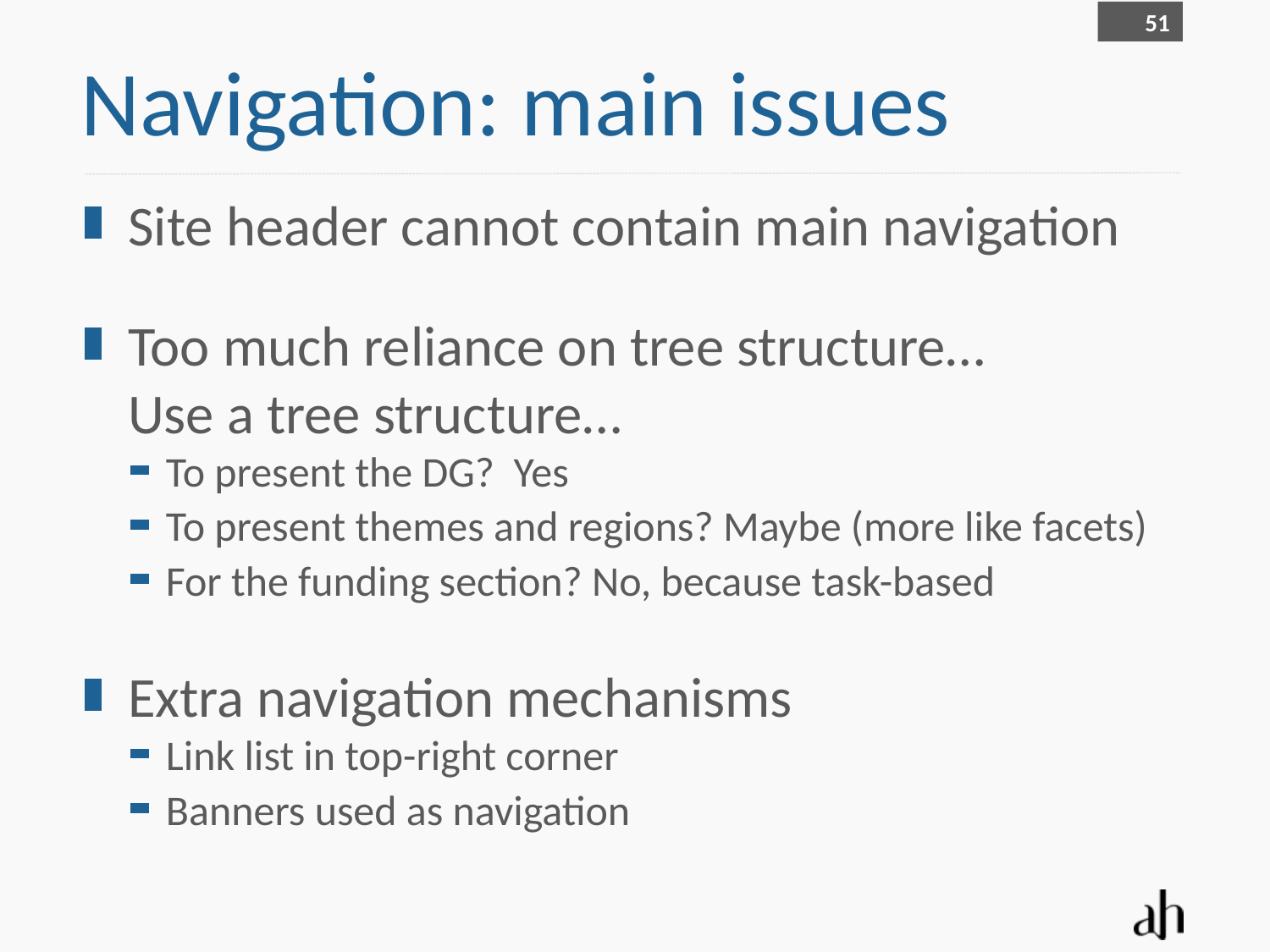

51
# Navigation: main issues

Site header cannot contain main navigation
Too much reliance on tree structure…
Use a tree structure…
To present the DG?  Yes
To present themes and regions? Maybe (more like facets)
For the funding section? No, because task-based
Extra navigation mechanisms
Link list in top-right corner
Banners used as navigation